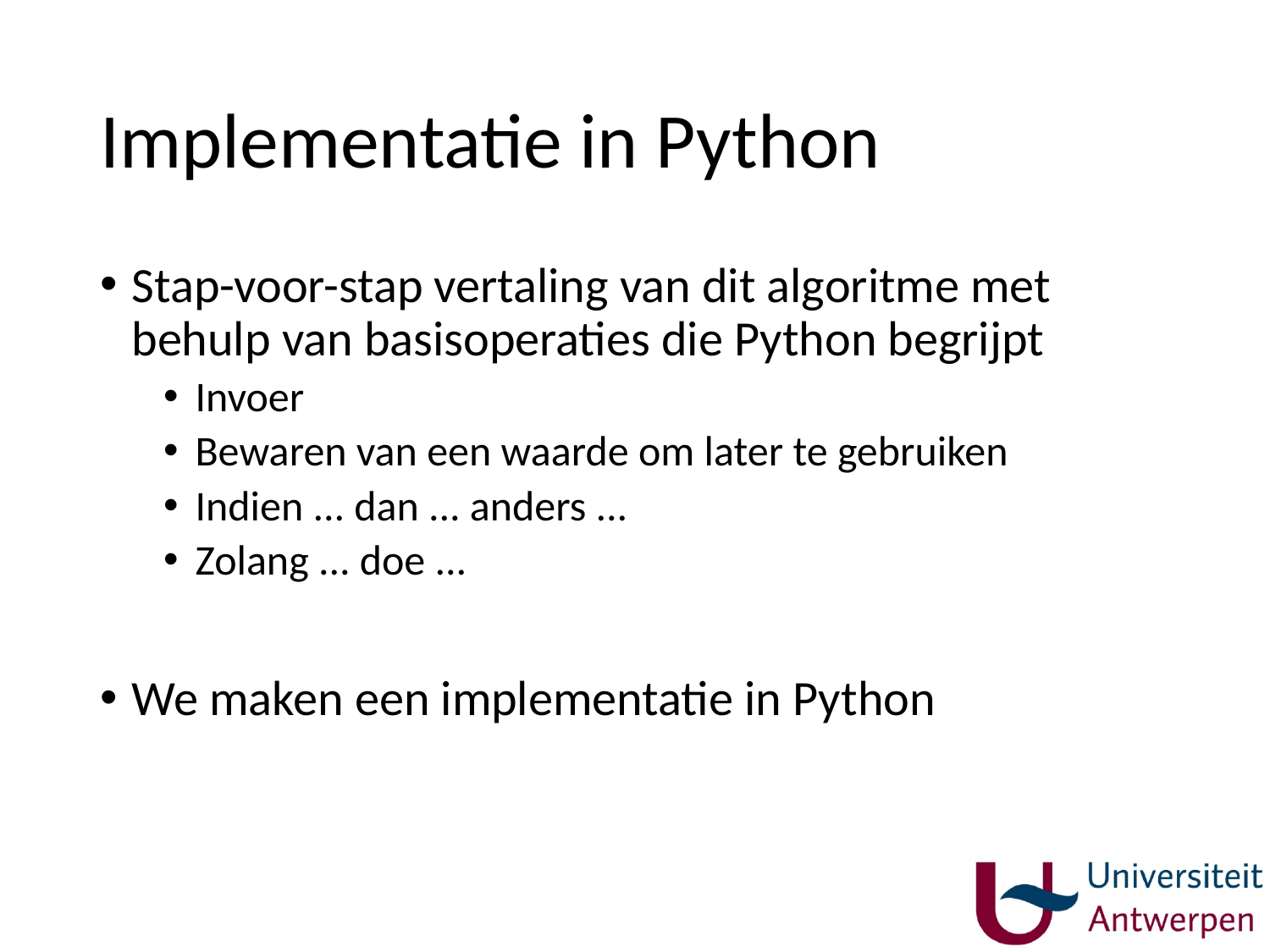

# Implementatie in Python
Stap-voor-stap vertaling van dit algoritme met behulp van basisoperaties die Python begrijpt
Invoer
Bewaren van een waarde om later te gebruiken
Indien ... dan ... anders ...
Zolang ... doe ...

We maken een implementatie in Python